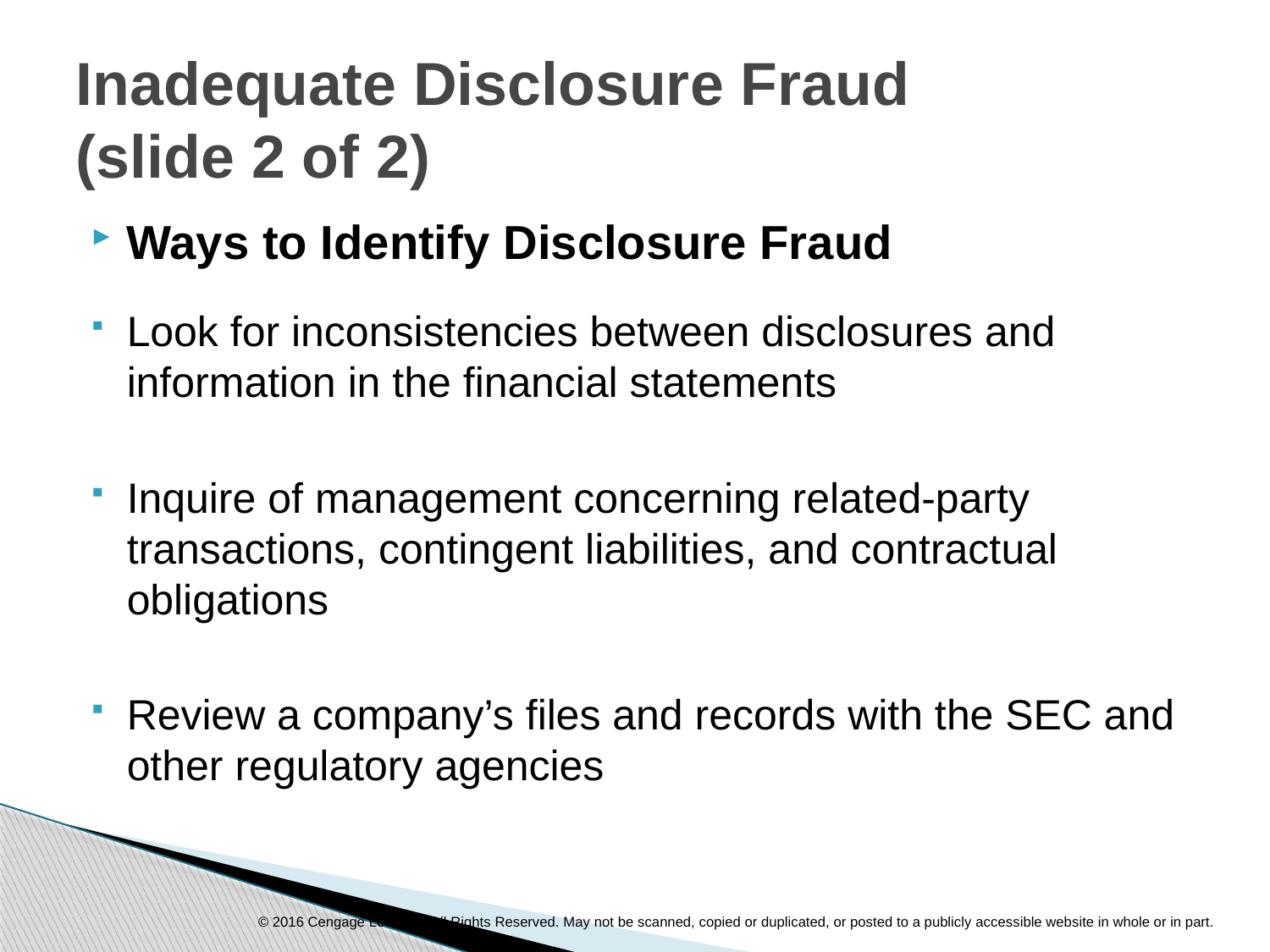

# Inadequate Disclosure Fraud (slide 2 of 2)
Ways to Identify Disclosure Fraud

Look for inconsistencies between disclosures and information in the financial statements

Inquire of management concerning related-party transactions, contingent liabilities, and contractual obligations

Review a company’s files and records with the SEC and other regulatory agencies
© 2016 Cengage Learning. All Rights Reserved. May not be scanned, copied or duplicated, or posted to a publicly accessible website in whole or in part.
© 2011 Cengage Learning. All Rights Reserved. May not be copied, scanned, or duplicated, in whole or in part, except for use as permitted in a license distributed with a certain product or service or otherwise on a password-protected website for classroom use.